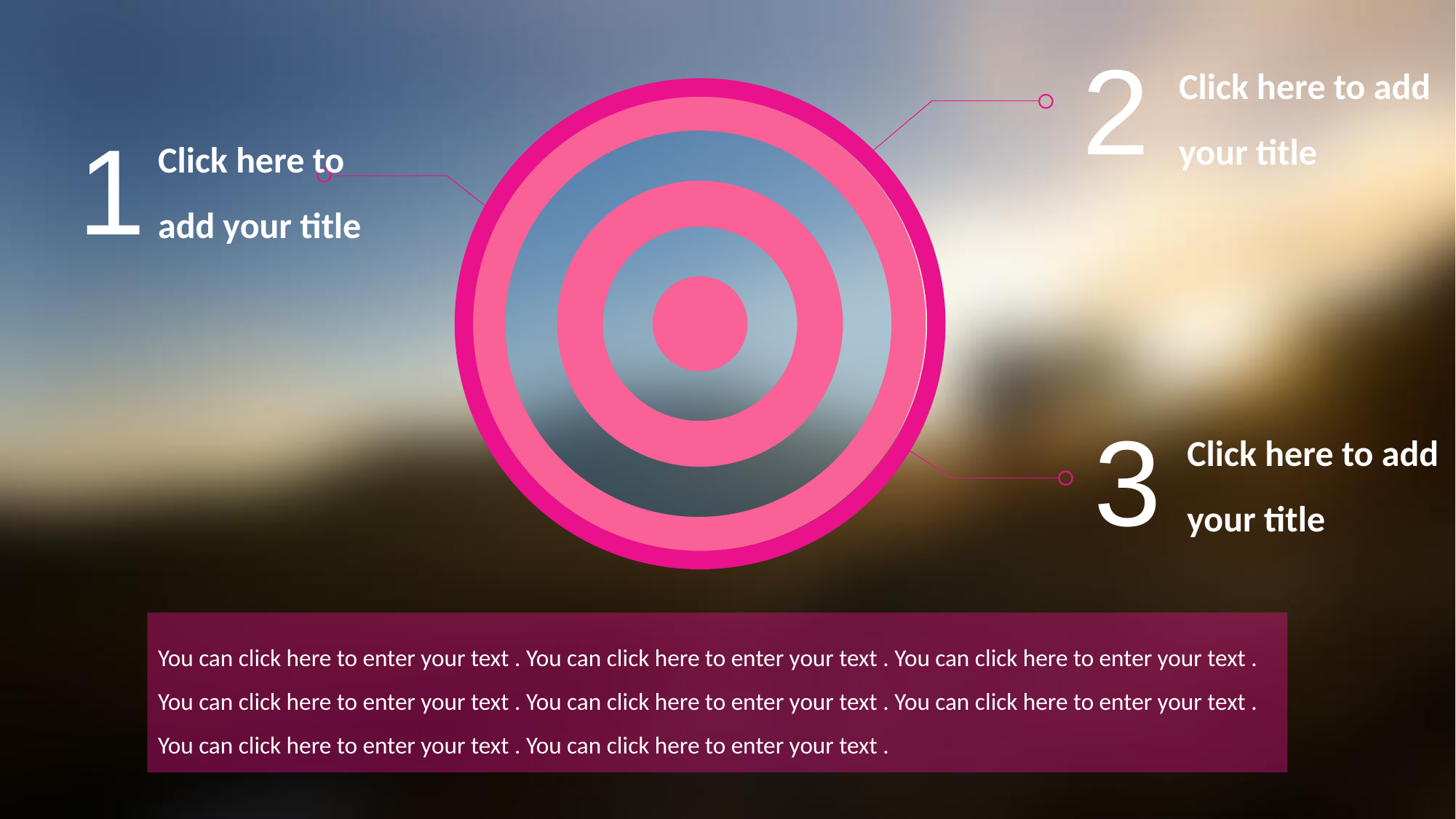

2
Click here to add your title

1
Click here to add your title

3
Click here to add your title

You can click here to enter your text . You can click here to enter your text . You can click here to enter your text . You can click here to enter your text . You can click here to enter your text . You can click here to enter your text . You can click here to enter your text . You can click here to enter your text .